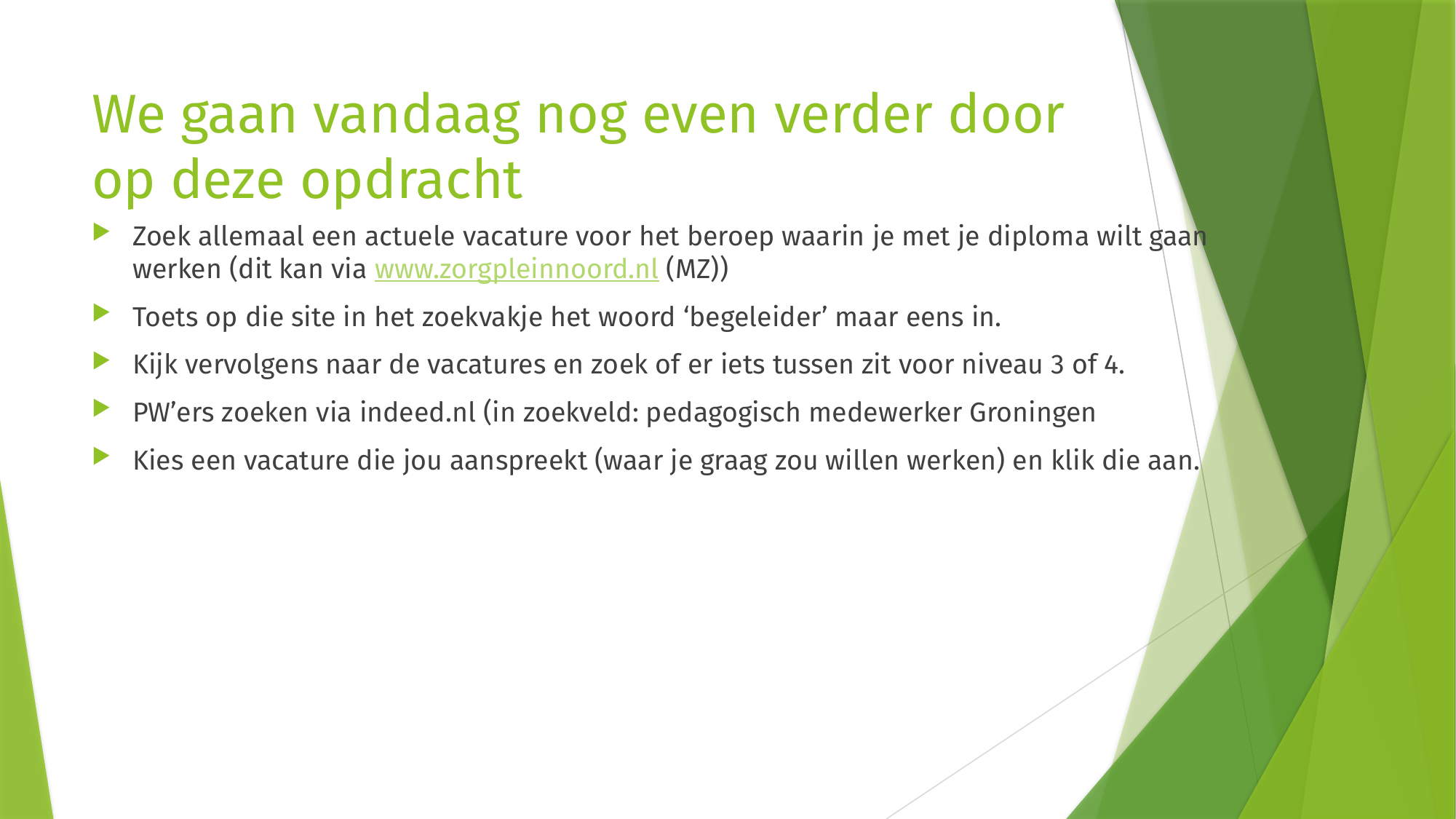

# We gaan vandaag nog even verder door op deze opdracht
Zoek allemaal een actuele vacature voor het beroep waarin je met je diploma wilt gaan werken (dit kan via www.zorgpleinnoord.nl (MZ))
Toets op die site in het zoekvakje het woord ‘begeleider’ maar eens in.
Kijk vervolgens naar de vacatures en zoek of er iets tussen zit voor niveau 3 of 4.
PW’ers zoeken via indeed.nl (in zoekveld: pedagogisch medewerker Groningen
Kies een vacature die jou aanspreekt (waar je graag zou willen werken) en klik die aan.